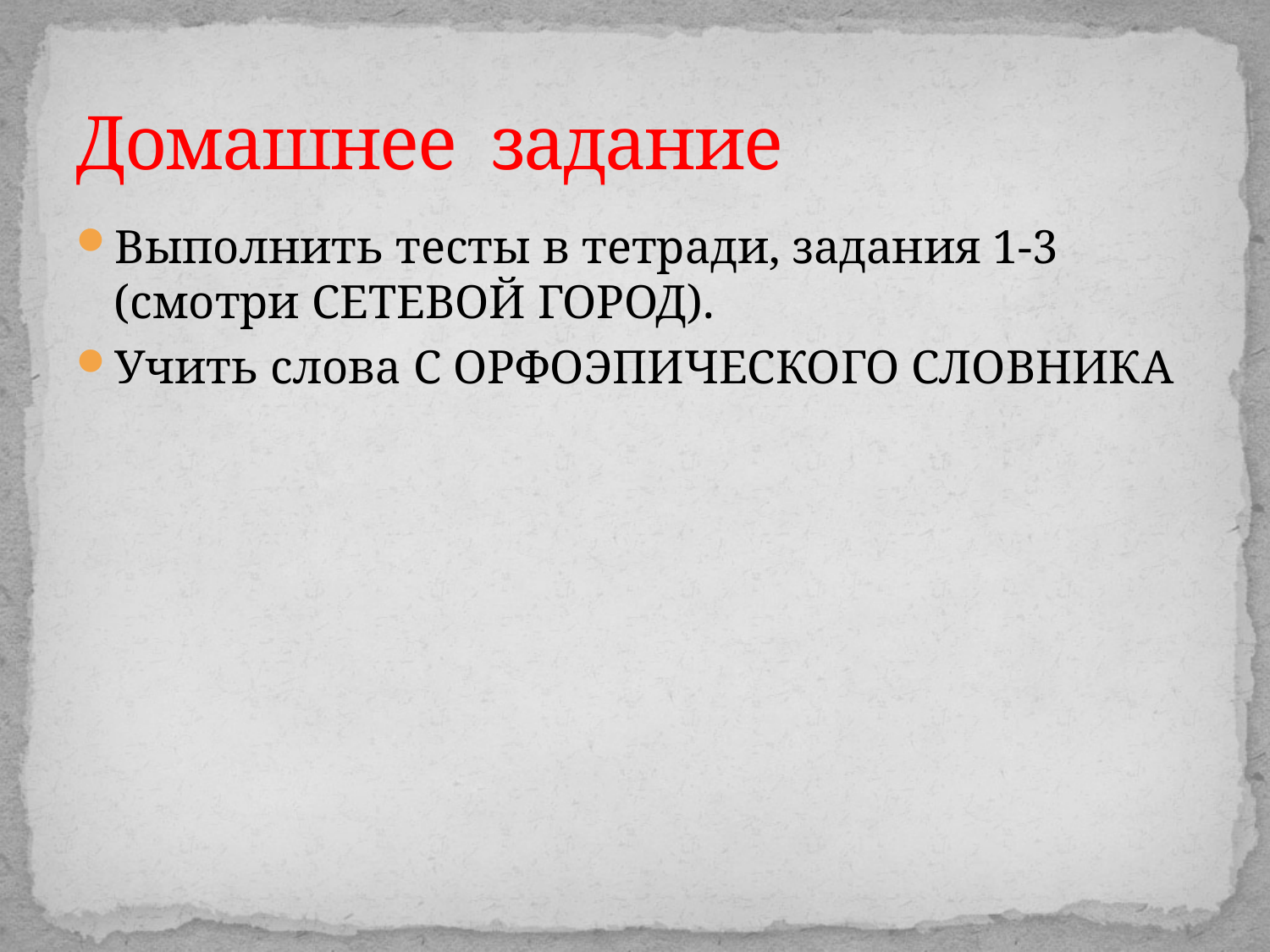

# Домашнее  задание
Выполнить тесты в тетради, задания 1-3 (смотри СЕТЕВОЙ ГОРОД).
Учить слова С ОРФОЭПИЧЕСКОГО СЛОВНИКА